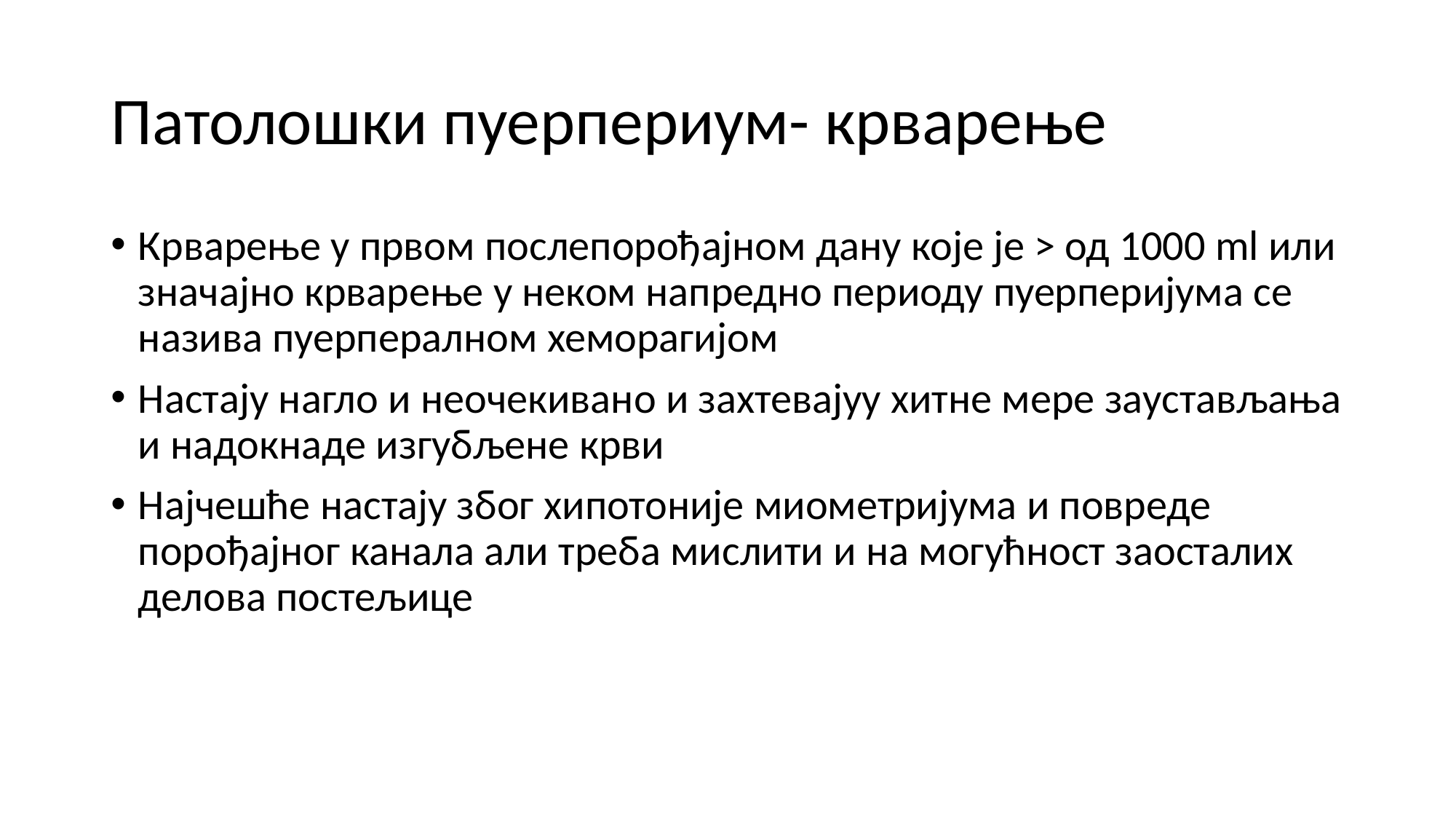

# Патолошки пуерпериум- крварење
Крварење у првом послепорођајном дану које је > од 1000 ml или значајно крварење у неком напредно периоду пуерперијума се назива пуерпералном хеморагијом
Настају нагло и неочекивано и захтевајуу хитне мере заустављања и надокнаде изгубљене крви
Најчешће настају због хипотоније миометријума и повреде порођајног канала али треба мислити и на могућност заосталих делова постељице